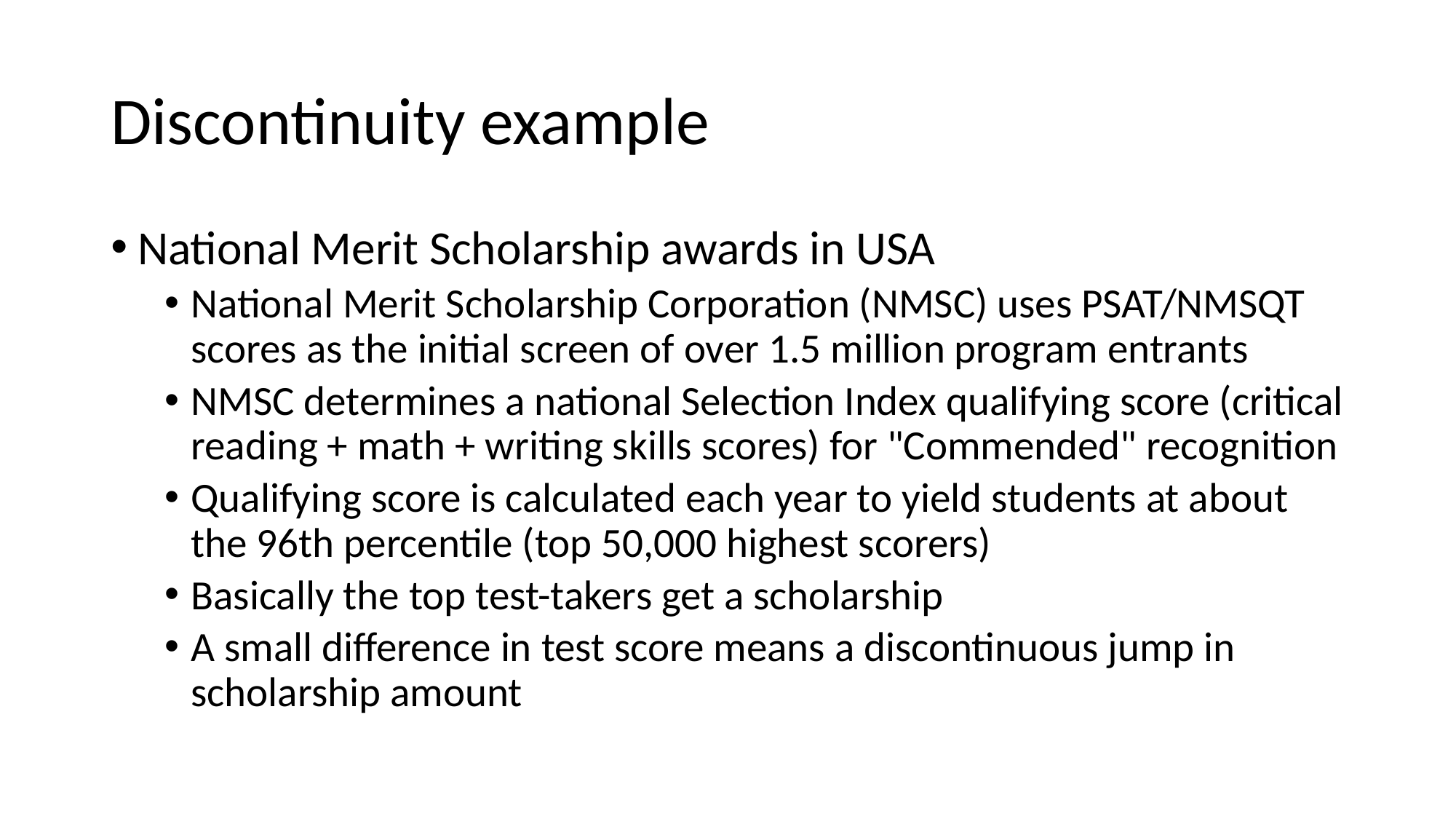

# Discontinuity example
National Merit Scholarship awards in USA
National Merit Scholarship Corporation (NMSC) uses PSAT/NMSQT scores as the initial screen of over 1.5 million program entrants
NMSC determines a national Selection Index qualifying score (critical reading + math + writing skills scores) for "Commended" recognition
Qualifying score is calculated each year to yield students at about the 96th percentile (top 50,000 highest scorers)
Basically the top test-takers get a scholarship
A small difference in test score means a discontinuous jump in scholarship amount